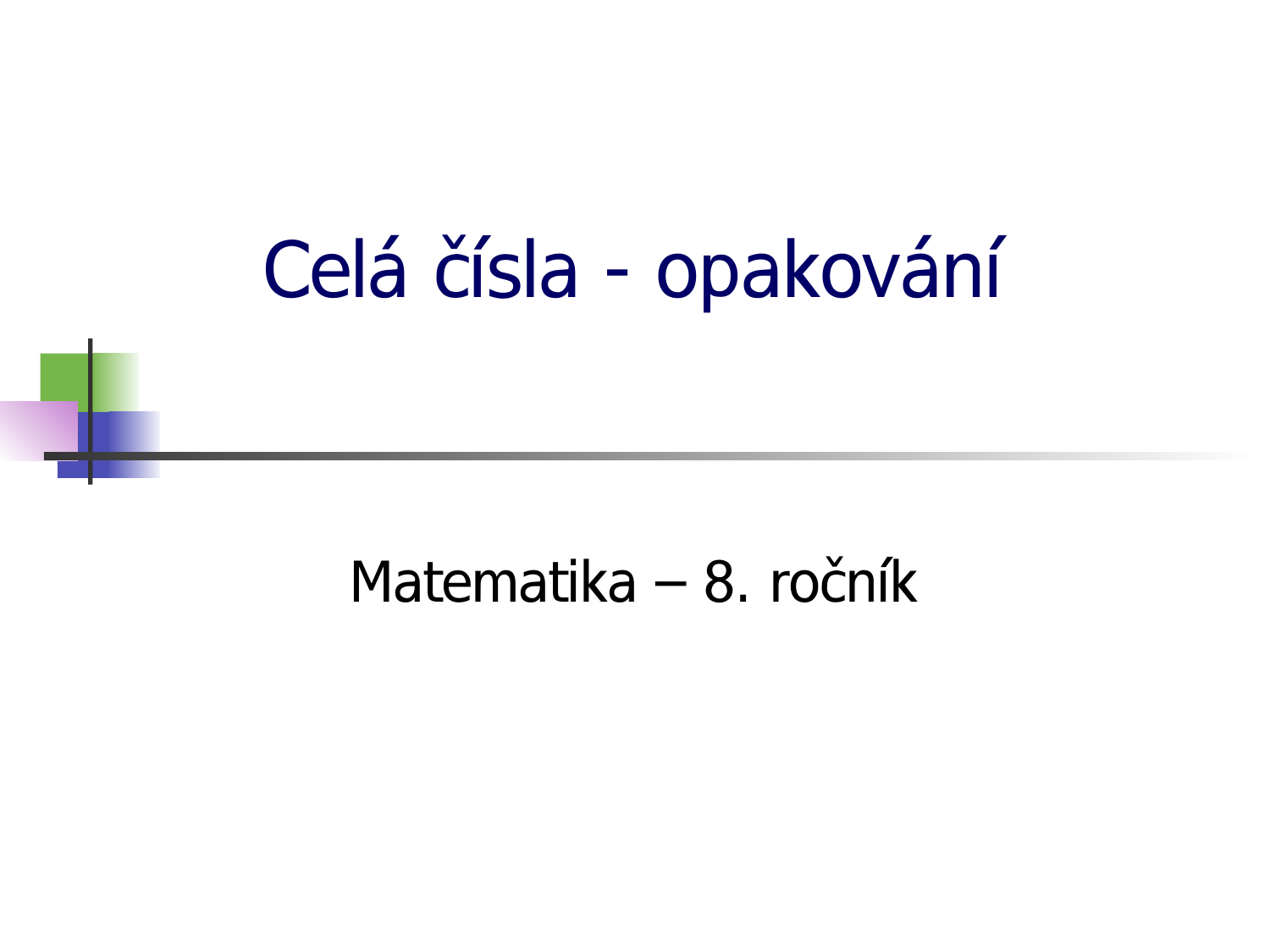

# Celá čísla - opakování
Matematika – 8. ročník